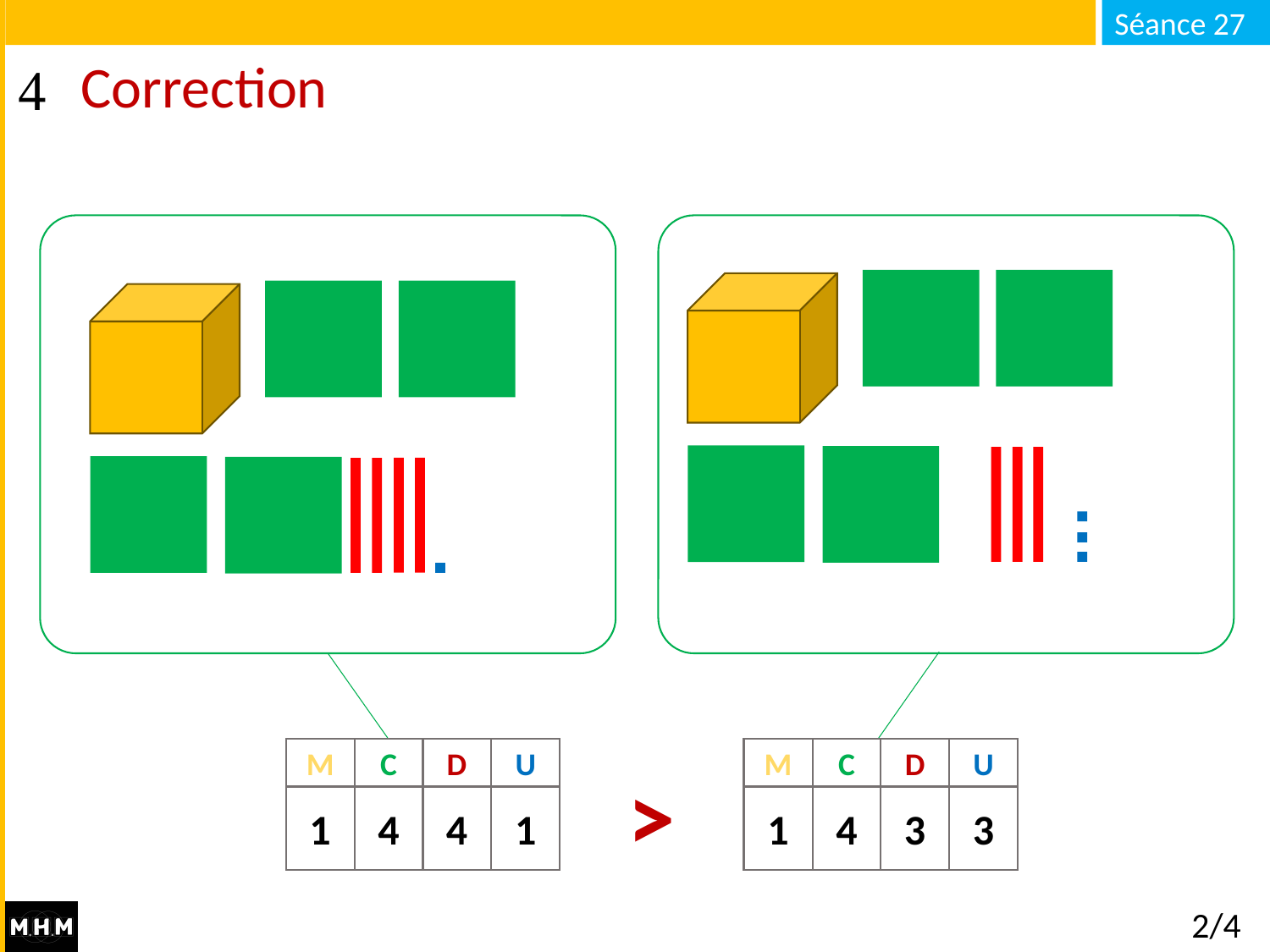

# Correction

…	    	 	    	 …
M
C
D
U
1
4
4
1
M
C
D
U
1
4
3
3
<
2/4